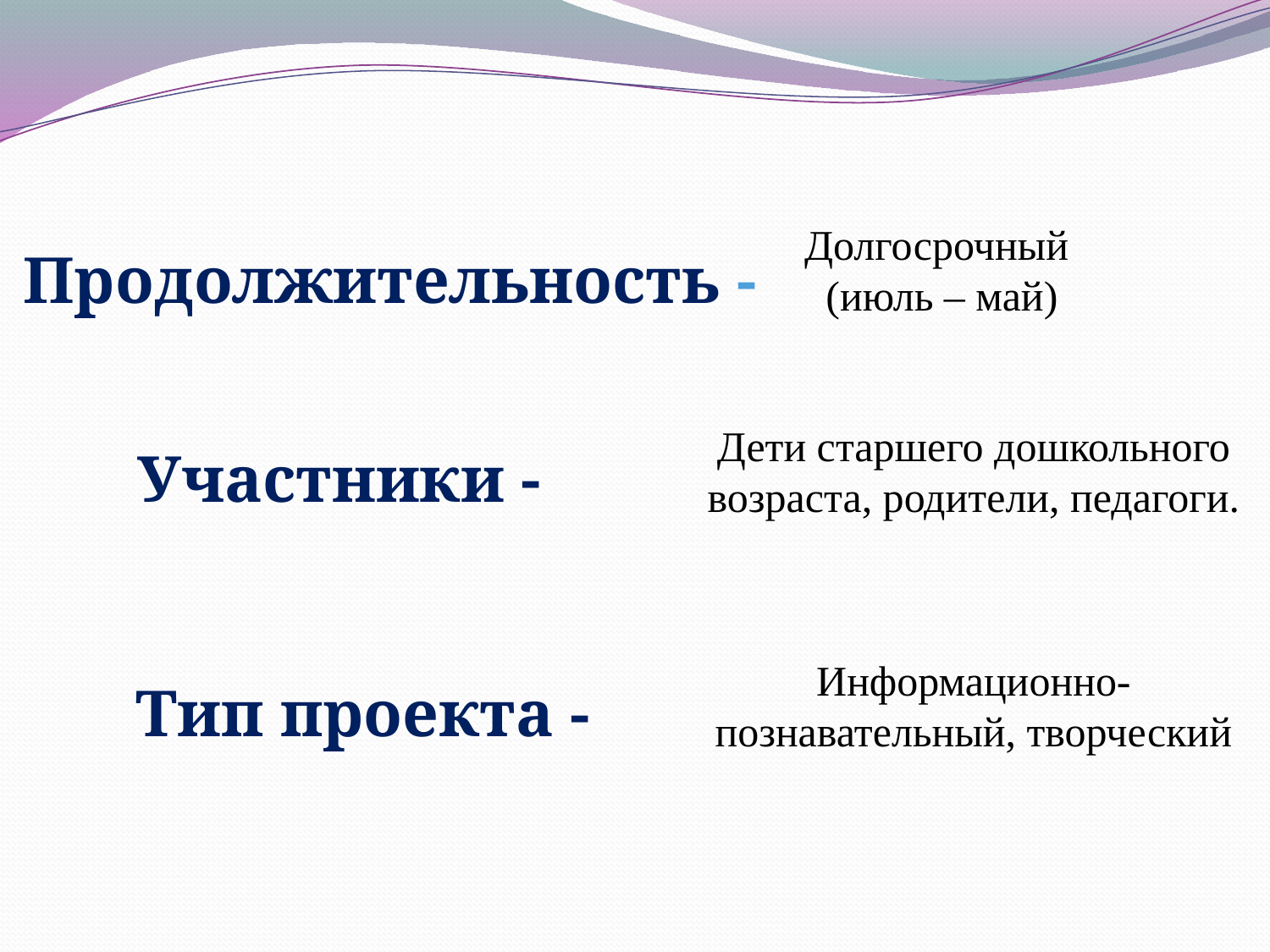

Долгосрочный
(июль – май)
Продолжительность -
Участники -
Дети старшего дошкольного возраста, родители, педагоги.
Тип проекта -
Информационно-познавательный, творческий